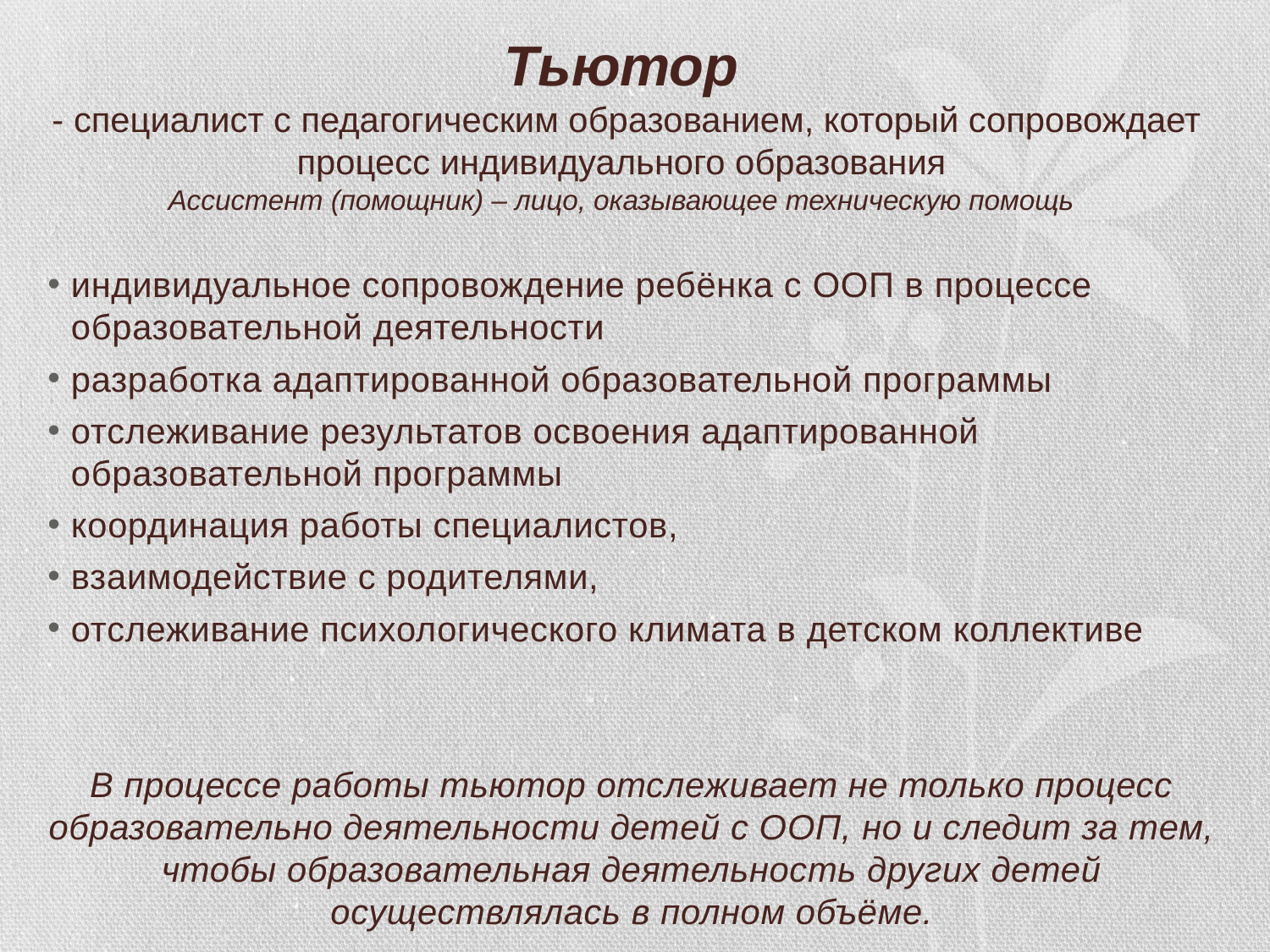

# Тьютор - специалист с педагогическим образованием, который сопровождает процесс индивидуального образования Ассистент (помощник) – лицо, оказывающее техническую помощь
индивидуальное сопровождение ребёнка с ООП в процессе образовательной деятельности
разработка адаптированной образовательной программы
отслеживание результатов освоения адаптированной образовательной программы
координация работы специалистов,
взаимодействие с родителями,
отслеживание психологического климата в детском коллективе

В процессе работы тьютор отслеживает не только процесс образовательно деятельности детей с ООП, но и следит за тем, чтобы образовательная деятельность других детей осуществлялась в полном объёме.